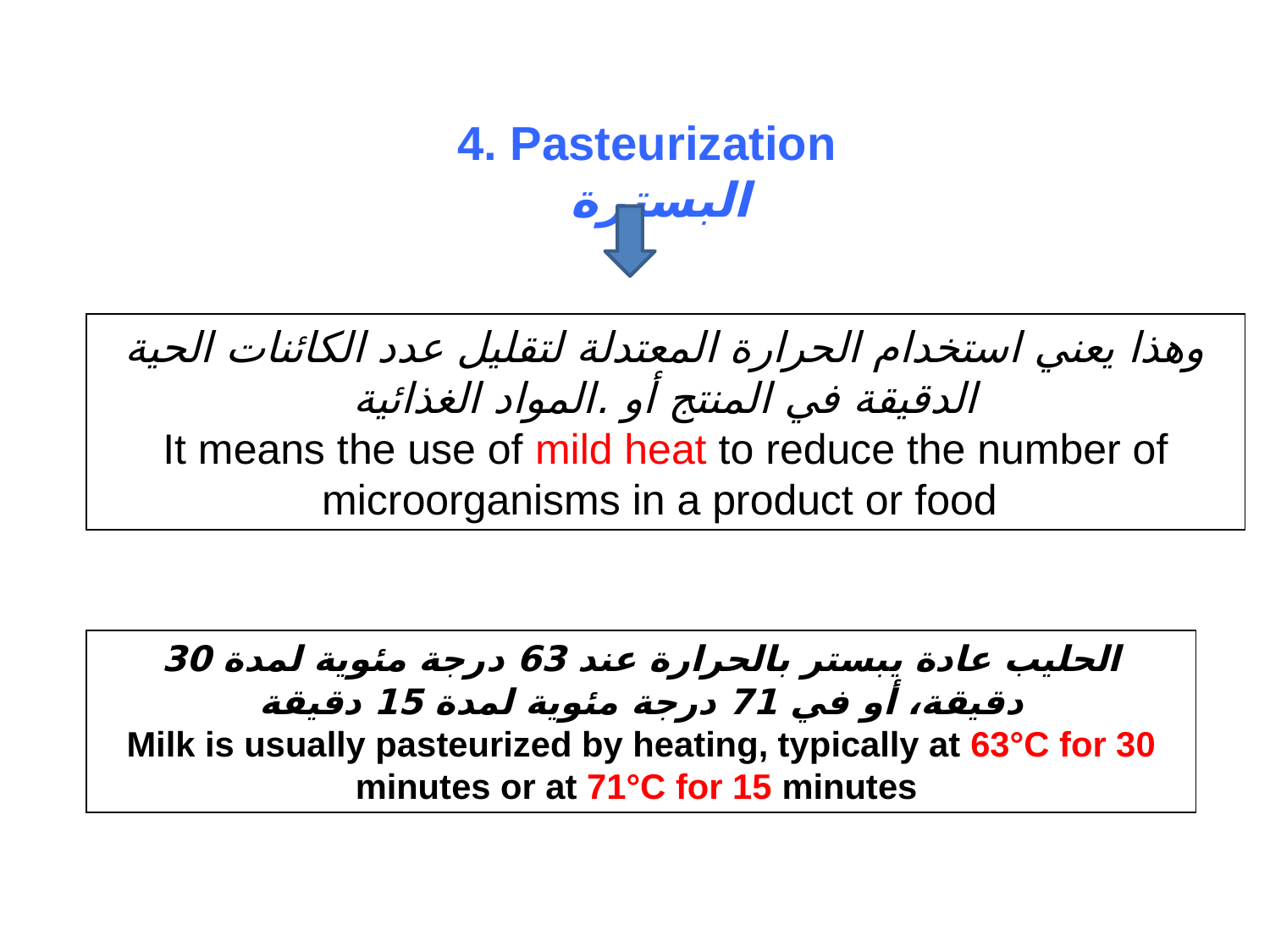

4. Pasteurization   البسترة

وهذا يعني استخدام الحرارة المعتدلة لتقليل عدد الكائنات الحية الدقيقة في المنتج أو .المواد الغذائية
It means the use of mild heat to reduce the number of microorganisms in a product or food
الحليب عادة يبستر بالحرارة عند 63 درجة مئوية لمدة 30 دقيقة، أو في 71 درجة مئوية لمدة 15 دقيقة
Milk is usually pasteurized by heating, typically at 63°C for 30 minutes or at 71°C for 15 minutes